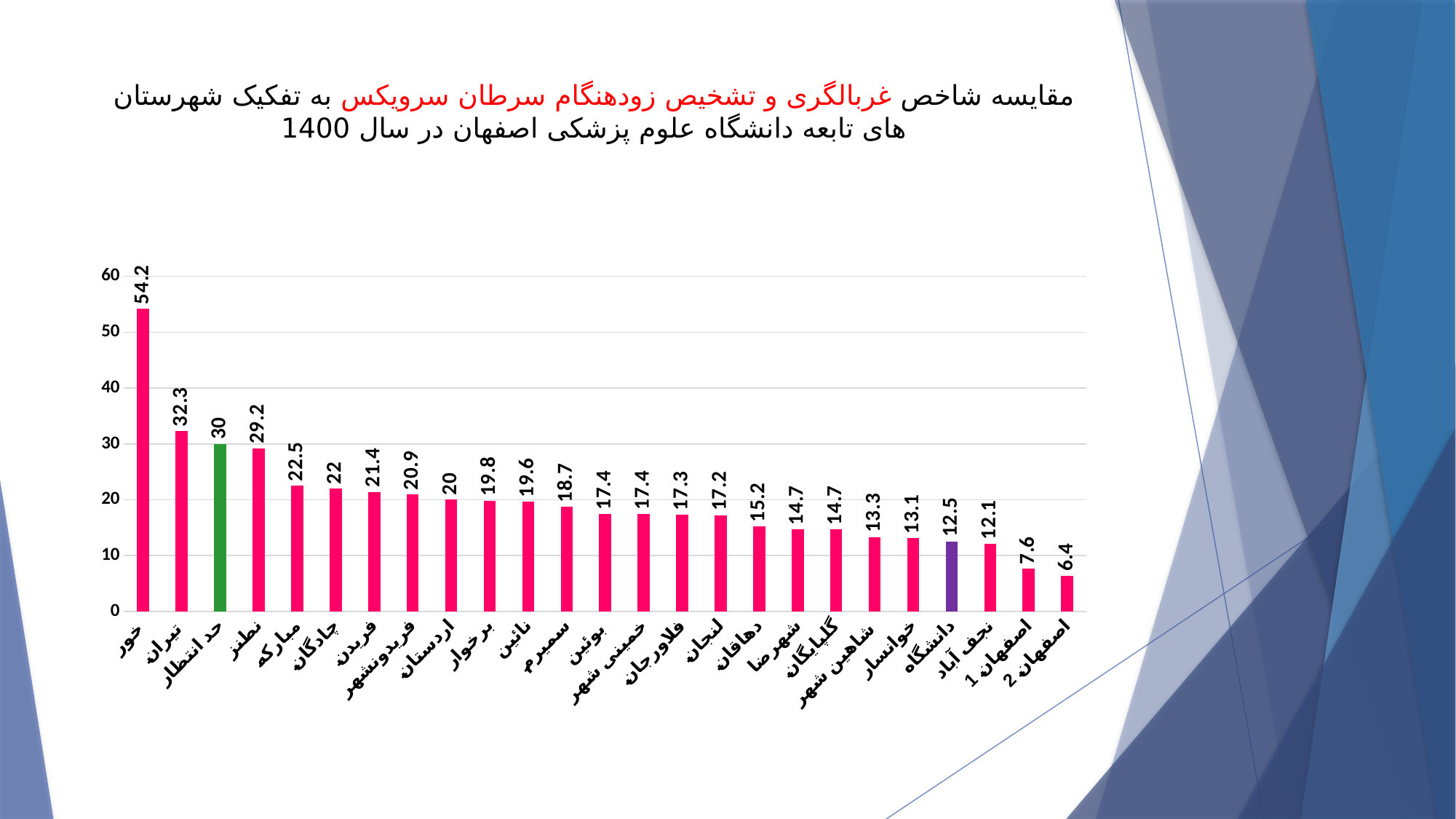

# مقایسه شاخص غربالگری و تشخیص زودهنگام سرطان سرویکس به تفکیک شهرستان های تابعه دانشگاه علوم پزشکی اصفهان در سال 1400

### Chart

| Category | Column1 |
|---|---|
| خور  | 54.2 |
|  تیران  | 32.3 |
| حد انتظار | 30.0 |
| نطنز | 29.2 |
|  مبارکه | 22.5 |
| چادگان | 22.0 |
| فریدن | 21.4 |
|  فریدونشهر | 20.9 |
|  اردستان | 20.0 |
|  برخوار | 19.8 |
| نائین | 19.6 |
| سمیرم | 18.7 |
|  بوئین  | 17.4 |
| خمینی شهر | 17.4 |
|  فلاورجان | 17.3 |
|  لنجان | 17.2 |
|  دهاقان | 15.2 |
|  شهرضا | 14.7 |
| گلپایگان | 14.7 |
|  شاهین شهر  | 13.3 |
| خوانسار | 13.1 |
| دانشگاه | 12.5 |
|  نجف آباد | 12.1 |
| اصفهان 1 | 7.6 |
| اصفهان 2 | 6.4 |